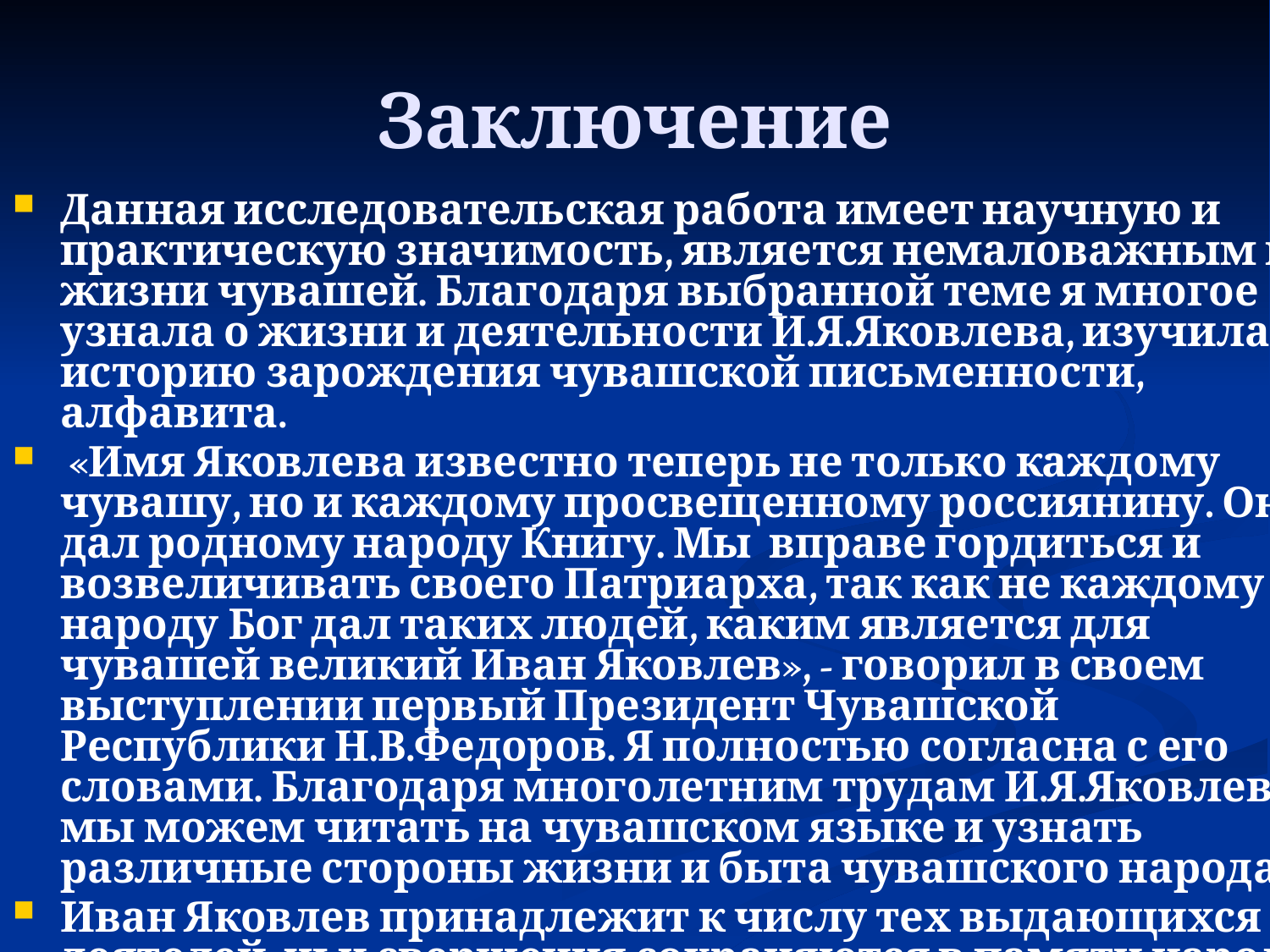

# Заключение

Данная исследовательская работа имеет научную и практическую значимость, является немаловажным в жизни чувашей. Благодаря выбранной теме я многое узнала о жизни и деятельности И.Я.Яковлева, изучила историю зарождения чувашской письменности, алфавита.
 «Имя Яковлева известно теперь не только каждому чувашу, но и каждому просвещенному россиянину. Он дал родному народу Книгу. Мы  вправе гордиться и возвеличивать своего Патриарха, так как не каждому народу Бог дал таких людей, каким является для чувашей великий Иван Яковлев», - говорил в своем выступлении первый Президент Чувашской Республики Н.В.Федоров. Я полностью согласна с его словами. Благодаря многолетним трудам И.Я.Яковлева мы можем читать на чувашском языке и узнать различные стороны жизни и быта чувашского народа.
Иван Яковлев принадлежит к числу тех выдающихся деятелей, чьи свершения сохраняются в памяти народа и становятся явлением духовной жизни. Еще десятилетия и столетия будут жить в памяти народной его добрые дела.